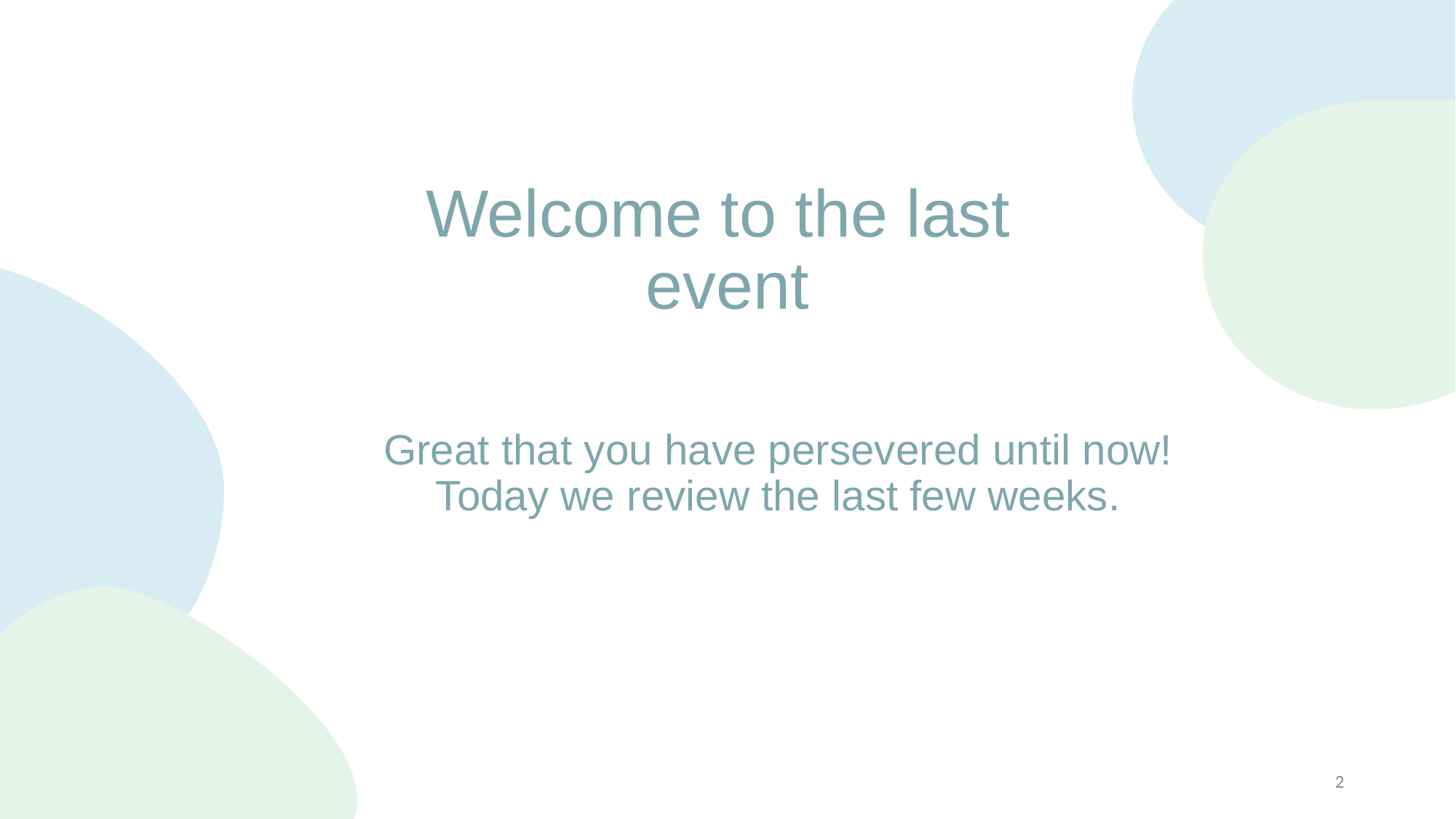

# Welcome to the last event

Great that you have persevered until now!
Today we review the last few weeks.

2